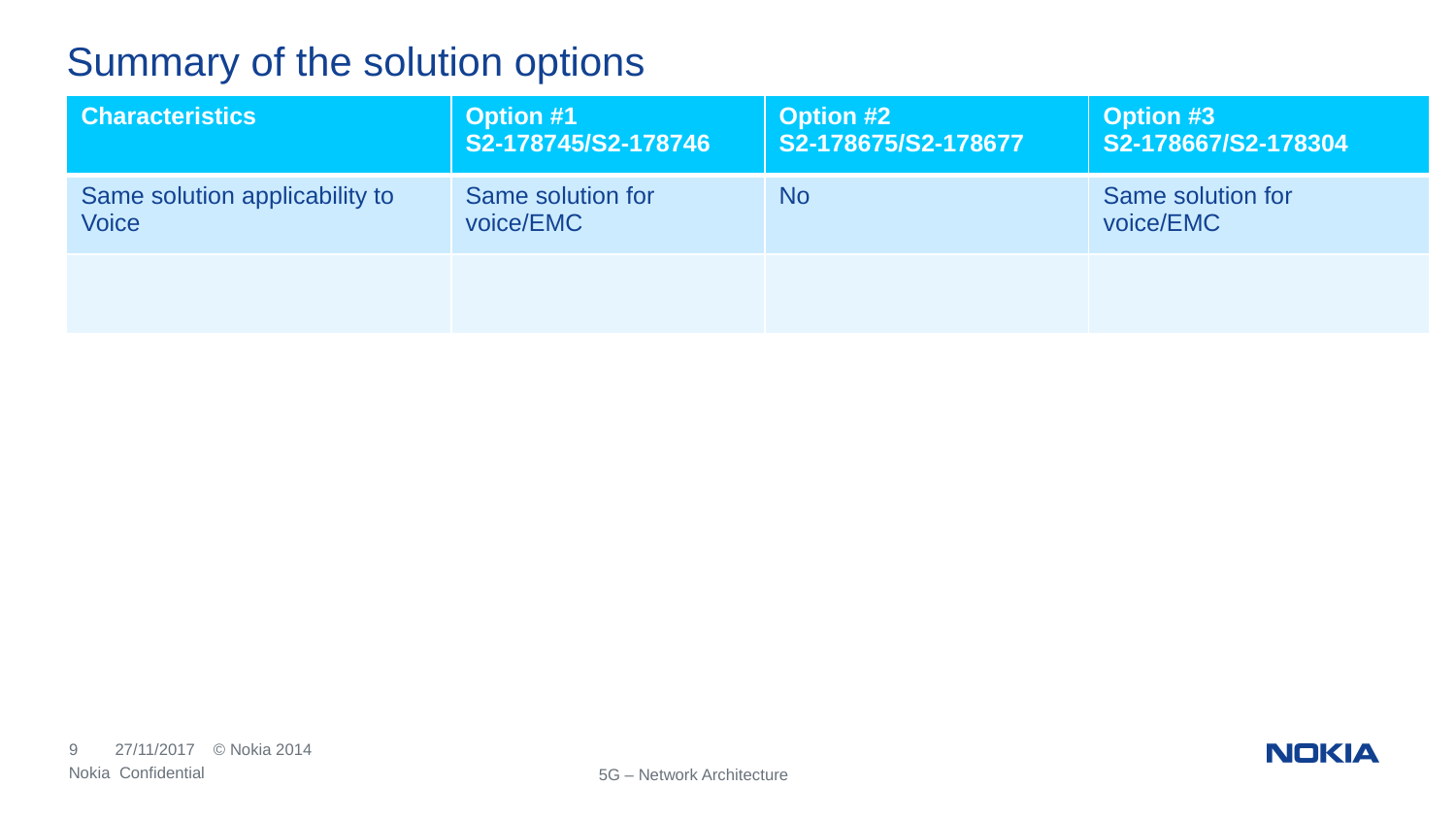

Summary of the solution options
| Characteristics | Option #1 S2-178745/S2-178746 | Option #2 S2-178675/S2-178677 | Option #3 S2-178667/S2-178304 |
| --- | --- | --- | --- |
| Same solution applicability to Voice | Same solution for voice/EMC | No | Same solution for voice/EMC |
|  |  |  |  |